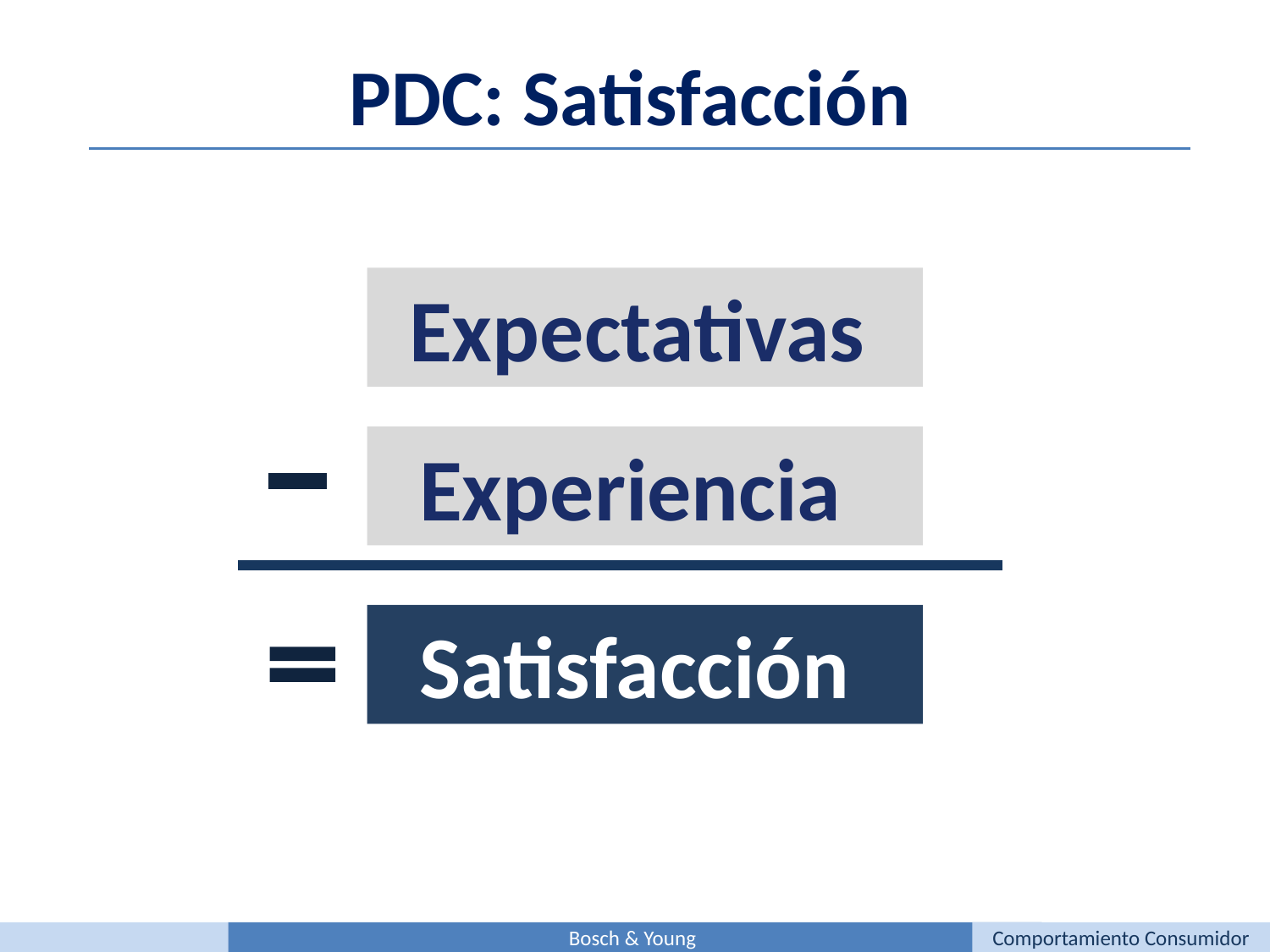

PDC: Satisfacción

Expectativas

Experiencia

Satisfacción

Bosch & Young
Comportamiento Consumidor